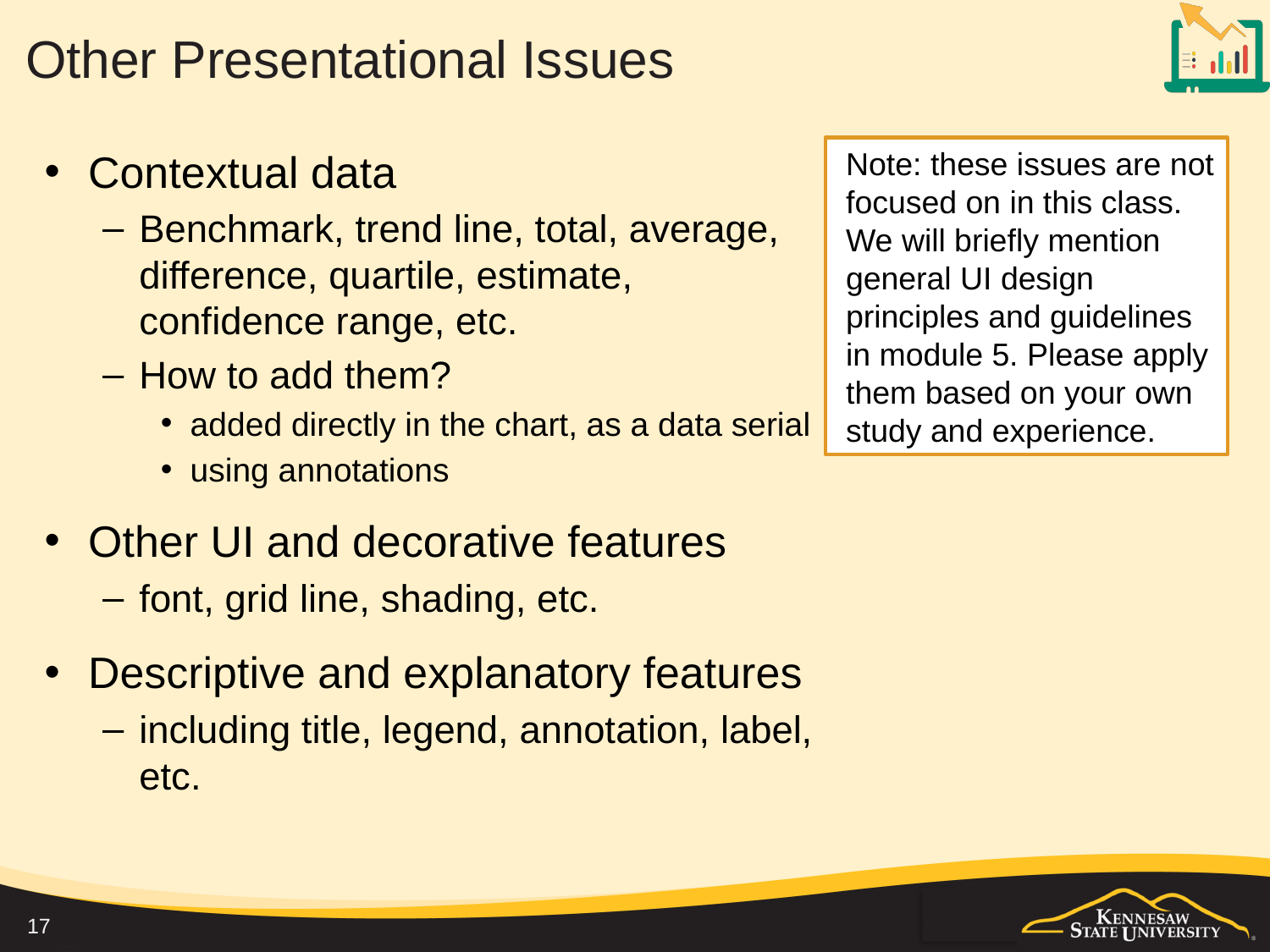

# Other Presentational Issues
Contextual data
Benchmark, trend line, total, average, difference, quartile, estimate, confidence range, etc.
How to add them?
added directly in the chart, as a data serial
using annotations
Other UI and decorative features
font, grid line, shading, etc.
Descriptive and explanatory features
including title, legend, annotation, label, etc.
Note: these issues are not focused on in this class. We will briefly mention general UI design principles and guidelines in module 5. Please apply them based on your own study and experience.
17